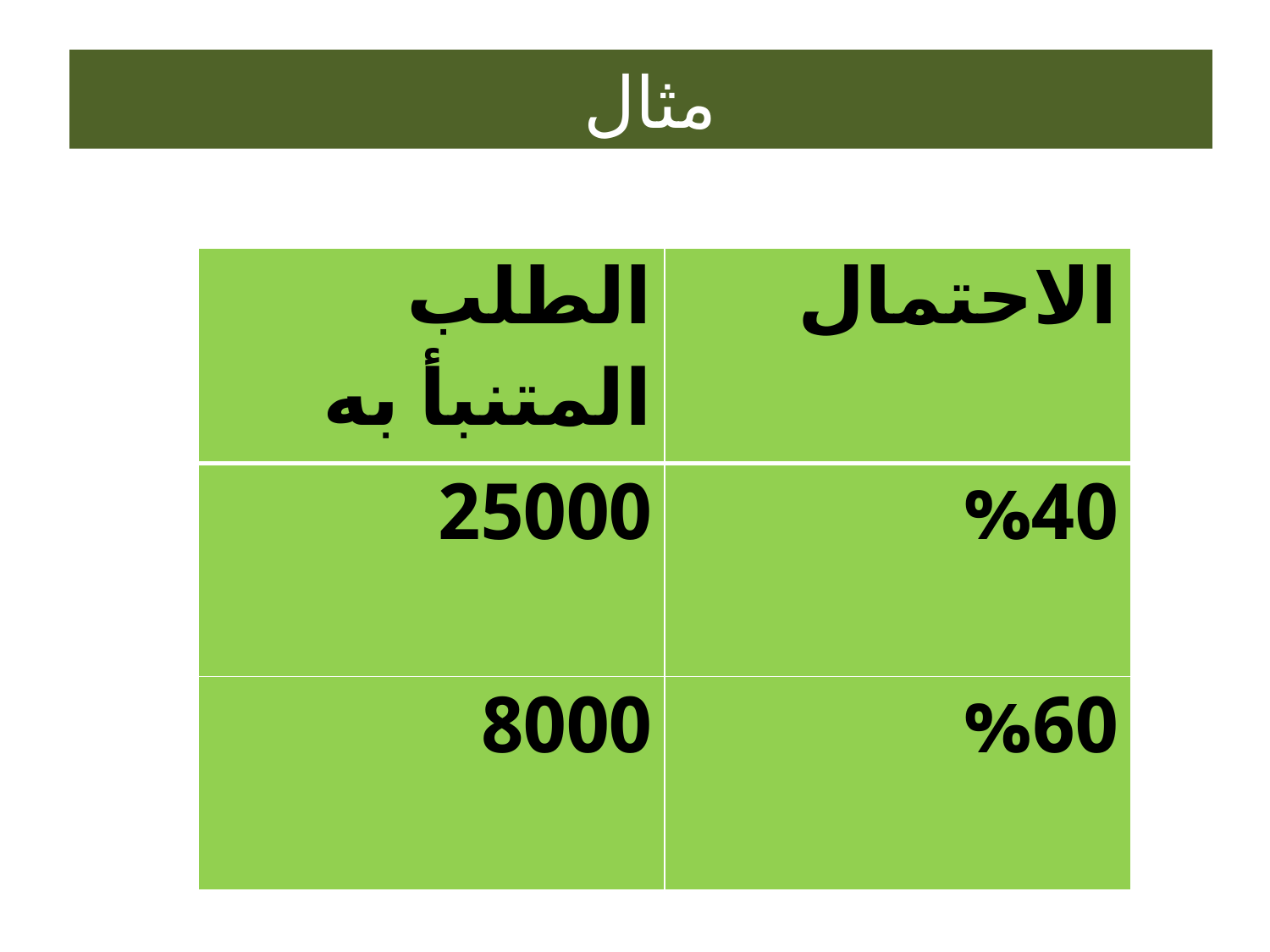

# مثال
| الطلب المتنبأ به | الاحتمال |
| --- | --- |
| 25000 | %40 |
| 8000 | %60 |